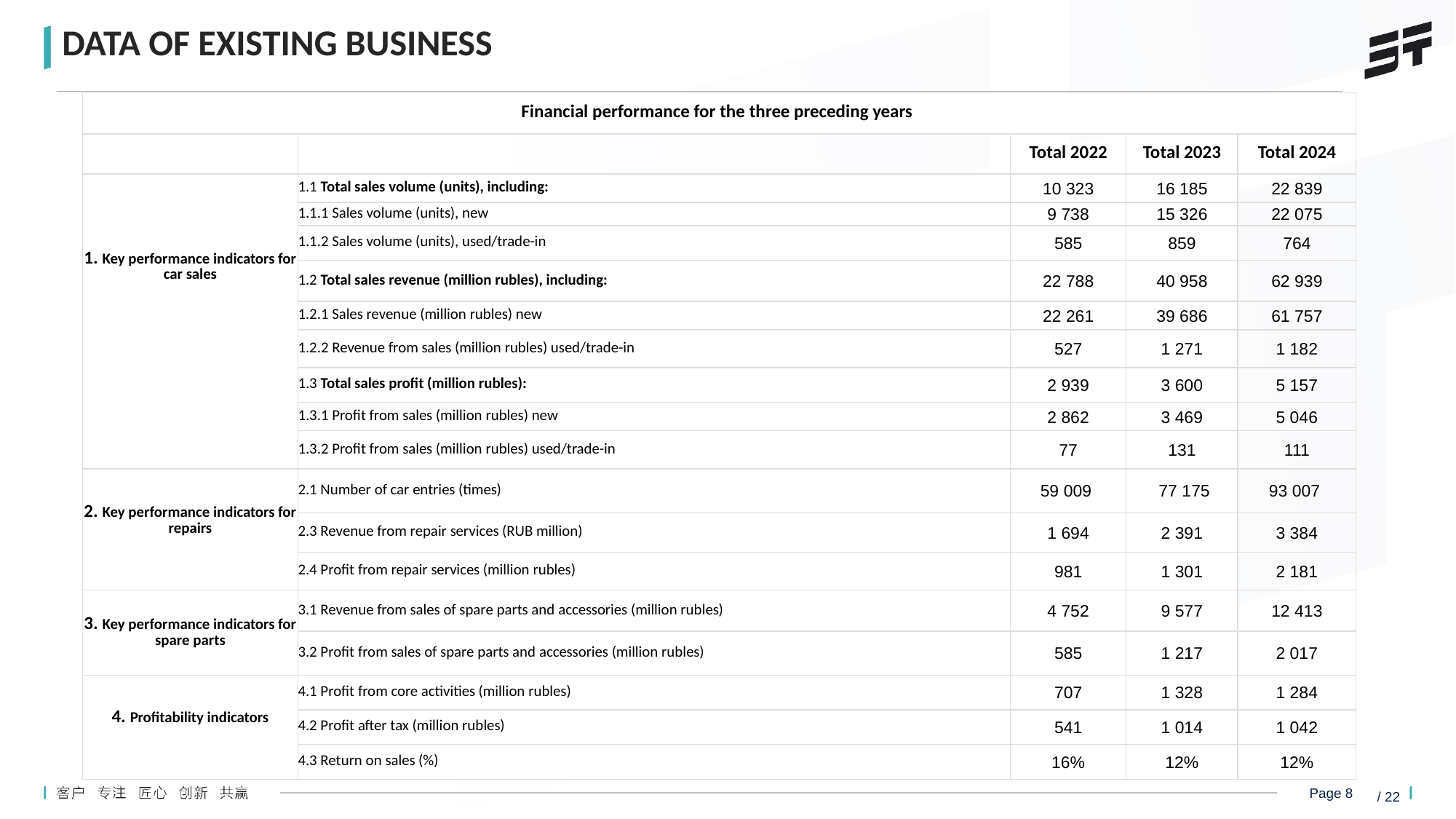

DATA OF EXISTING BUSINESS
| Financial performance for the three preceding years |  |  |  |  |
| --- | --- | --- | --- | --- |
|  |  | Total 2022 | Total 2023 | Total 2024 |
| 1. Key performance indicators for car sales | 1.1 Total sales volume (units), including: | 10 323 | 16 185 | 22 839 |
| 1. Основные показатели деятельности по продаже автомобилей | 1.1.1 Sales volume (units), new | 9 738 | 15 326 | 22 075 |
|  | 1.1.2 Sales volume (units), used/trade-in | 585 | 859 | 764 |
|  | 1.2 Total sales revenue (million rubles), including: | 22 788 | 40 958 | 62 939 |
|  | 1.2.1 Sales revenue (million rubles) new | 22 261 | 39 686 | 61 757 |
|  | 1.2.2 Revenue from sales (million rubles) used/trade-in | 527 | 1 271 | 1 182 |
|  | 1.3 Total sales profit (million rubles): | 2 939 | 3 600 | 5 157 |
|  | 1.3.1 Profit from sales (million rubles) new | 2 862 | 3 469 | 5 046 |
|  | 1.3.2 Profit from sales (million rubles) used/trade-in | 77 | 131 | 111 |
| 2. Key performance indicators for repairs | 2.1 Number of car entries (times) | 59 009 | 77 175 | 93 007 |
| 2.Основные показатели деятельности по ремонту | 2.3 Revenue from repair services (RUB million) | 1 694 | 2 391 | 3 384 |
|  | 2.4 Profit from repair services (million rubles) | 981 | 1 301 | 2 181 |
| 3. Key performance indicators for spare parts | 3.1 Revenue from sales of spare parts and accessories (million rubles) | 4 752 | 9 577 | 12 413 |
| 3.Основные показатели деятельности по запчастям | 3.2 Profit from sales of spare parts and accessories (million rubles) | 585 | 1 217 | 2 017 |
| 4. Profitability indicators | 4.1 Profit from core activities (million rubles) | 707 | 1 328 | 1 284 |
| 4. Показатели прибыли | 4.2 Profit after tax (million rubles) | 541 | 1 014 | 1 042 |
|  | 4.3 Return on sales (%) | 16% | 12% | 12% |